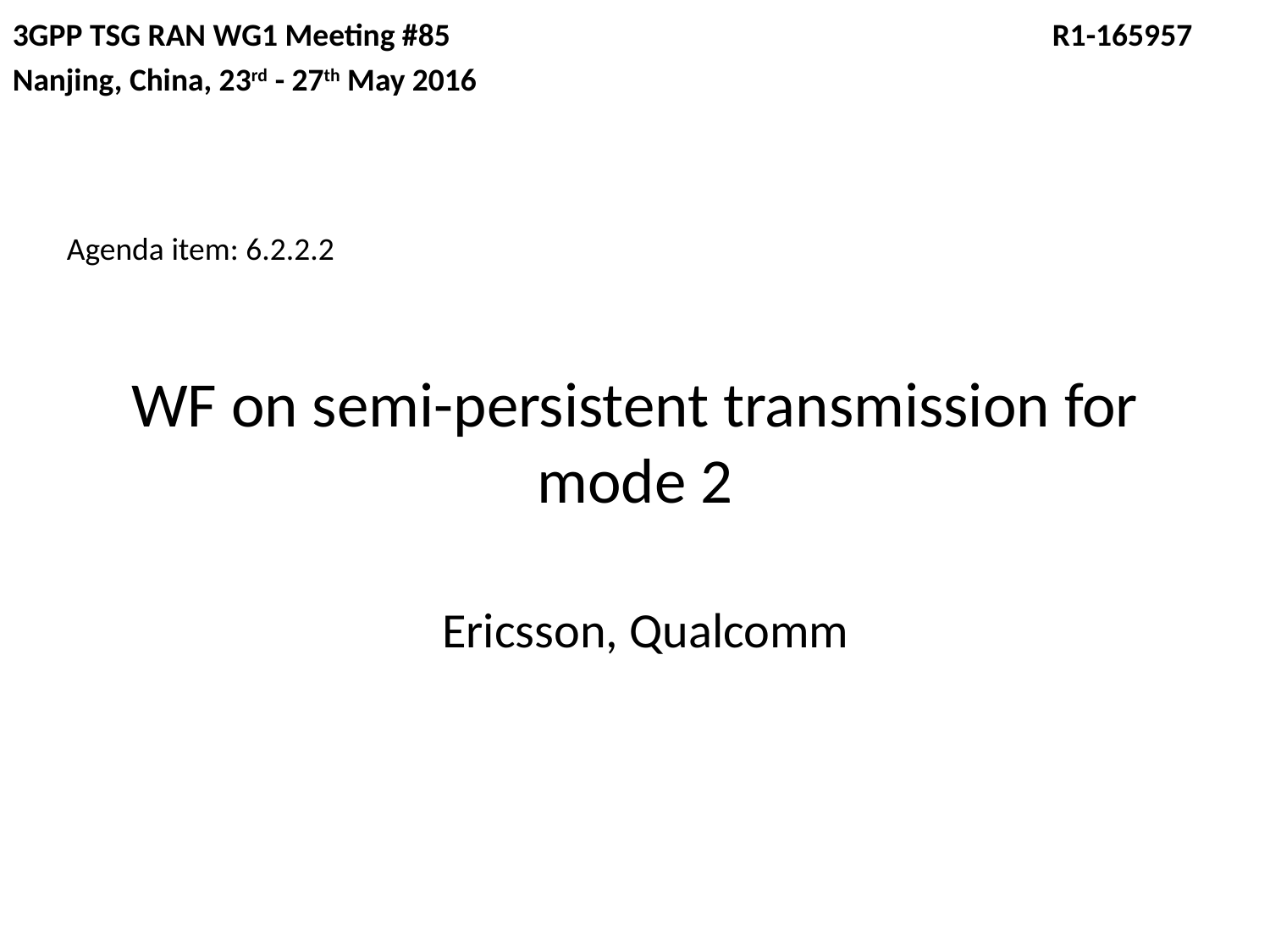

3GPP TSG RAN WG1 Meeting #85				                     R1-165957
Nanjing, China, 23rd - 27th May 2016
Agenda item: 6.2.2.2
# WF on semi-persistent transmission for mode 2
Ericsson, Qualcomm